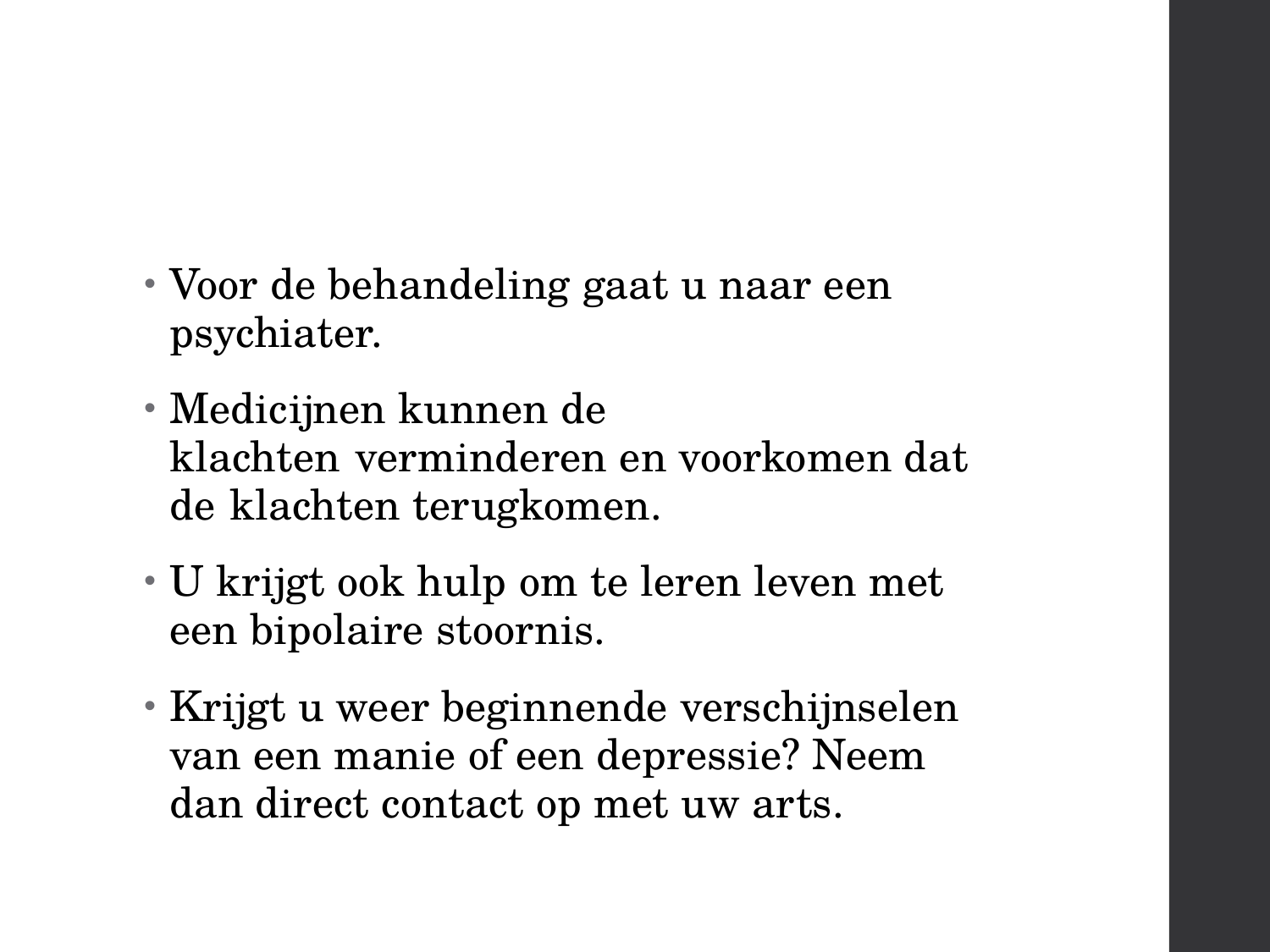

#
Voor de behandeling gaat u naar een psychiater.
Medicijnen kunnen de klachten verminderen en voorkomen dat de klachten terugkomen.
U krijgt ook hulp om te leren leven met een bipolaire stoornis.
Krijgt u weer beginnende verschijnselen van een manie of een depressie? Neem dan direct contact op met uw arts.